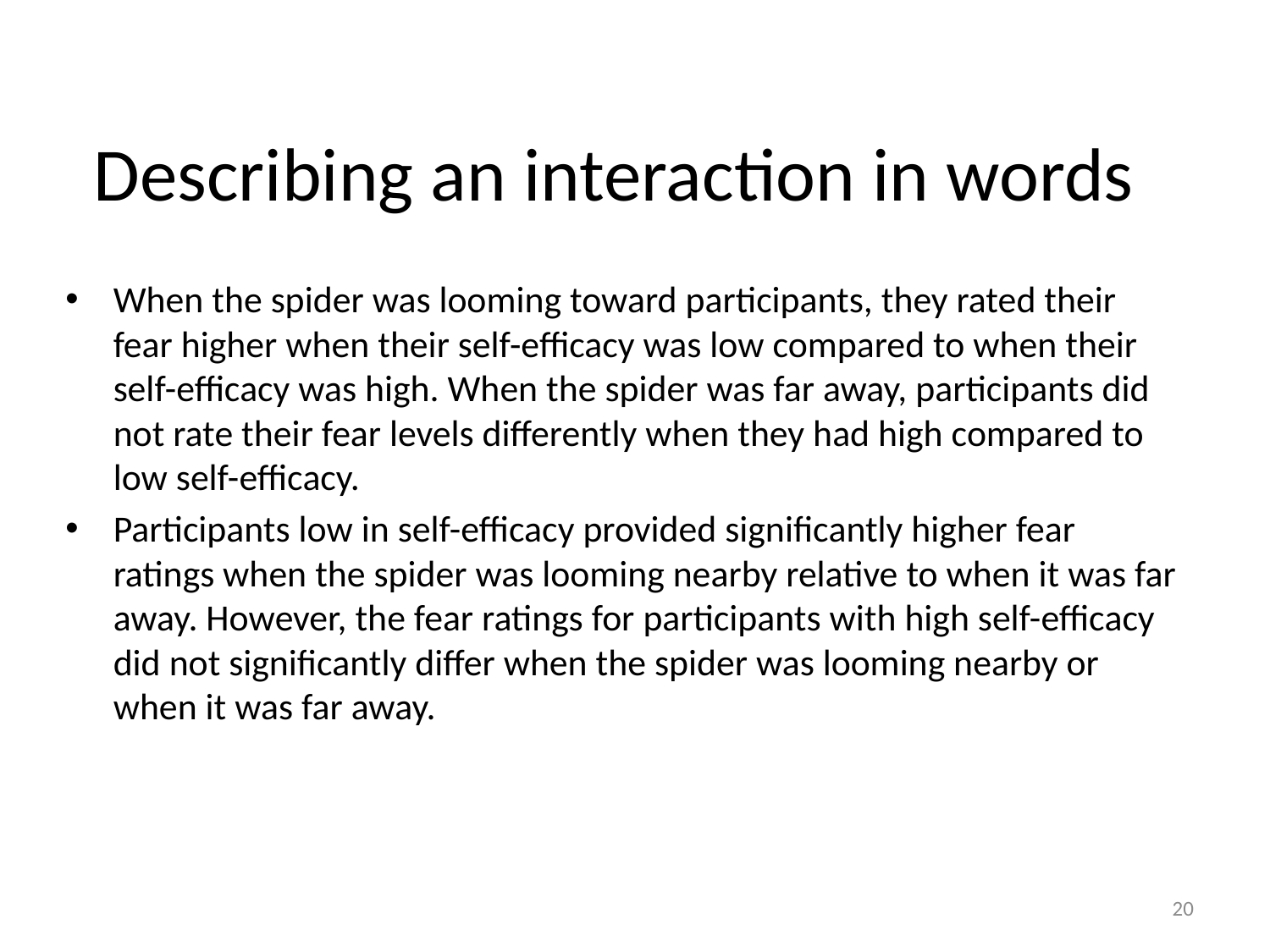

# Describing an interaction in words
When the spider was looming toward participants, they rated their fear higher when their self-efficacy was low compared to when their self-efficacy was high. When the spider was far away, participants did not rate their fear levels differently when they had high compared to low self-efficacy.
Participants low in self-efficacy provided significantly higher fear ratings when the spider was looming nearby relative to when it was far away. However, the fear ratings for participants with high self-efficacy did not significantly differ when the spider was looming nearby or when it was far away.
20